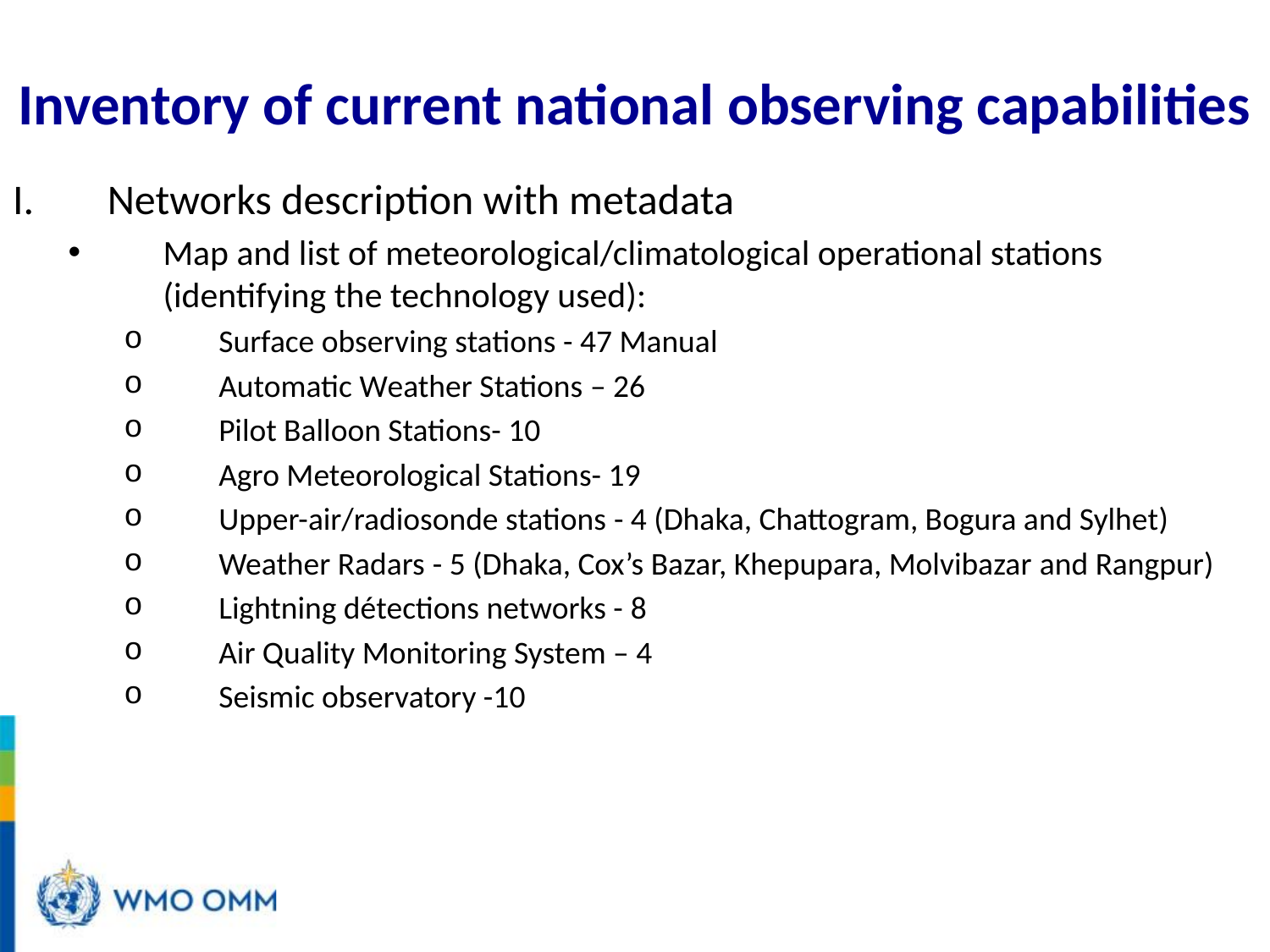

# Inventory of current national observing capabilities
Networks description with metadata
Map and list of meteorological/climatological operational stations (identifying the technology used):
Surface observing stations - 47 Manual
Automatic Weather Stations – 26
Pilot Balloon Stations- 10
Agro Meteorological Stations- 19
Upper-air/radiosonde stations - 4 (Dhaka, Chattogram, Bogura and Sylhet)
Weather Radars - 5 (Dhaka, Cox’s Bazar, Khepupara, Molvibazar and Rangpur)
Lightning détections networks - 8
Air Quality Monitoring System – 4
Seismic observatory -10